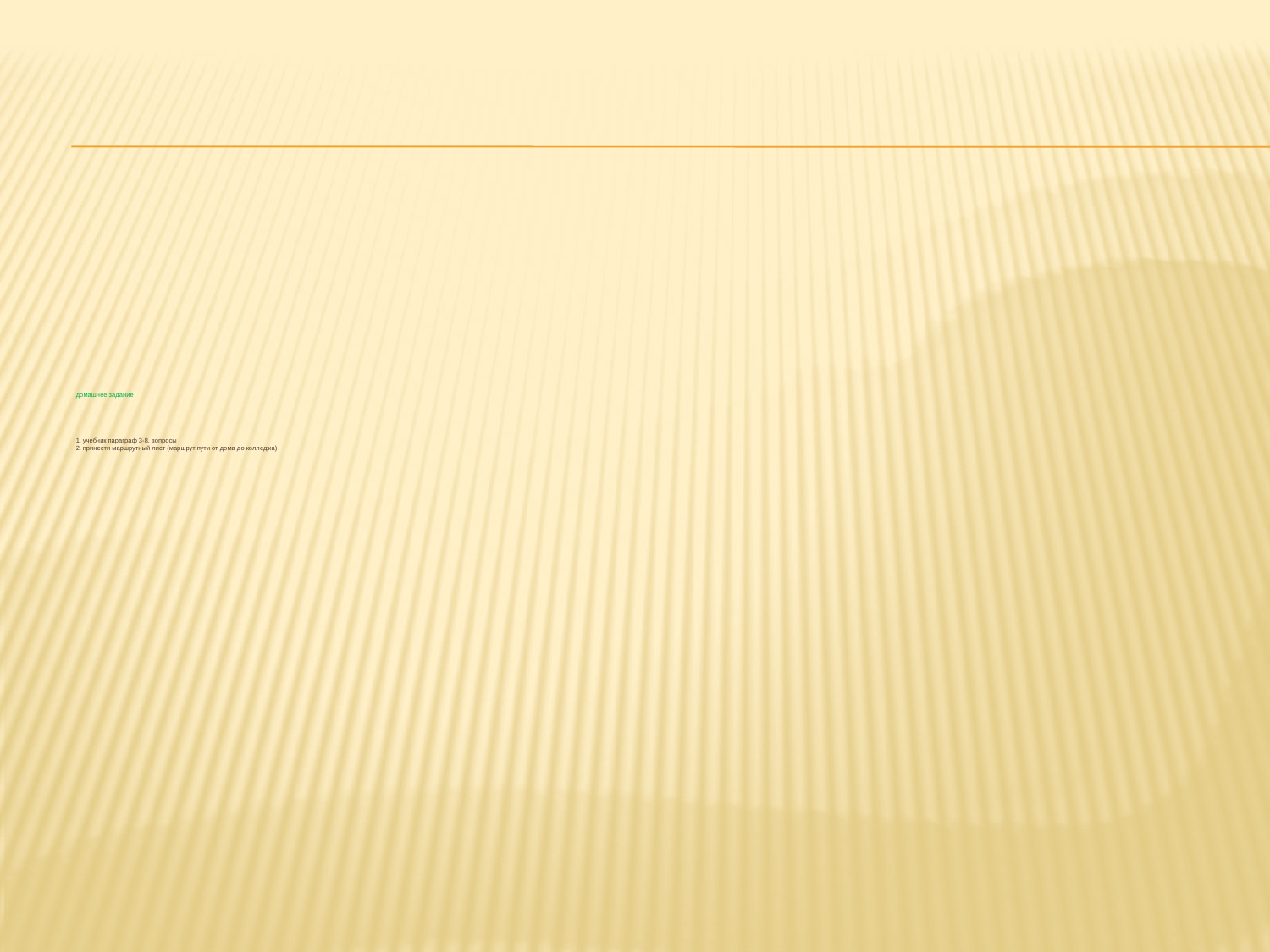

# домашнее задание 1. учебник параграф 3-8, вопросы 2. принести маршрутный лист (маршрут пути от дома до колледжа)